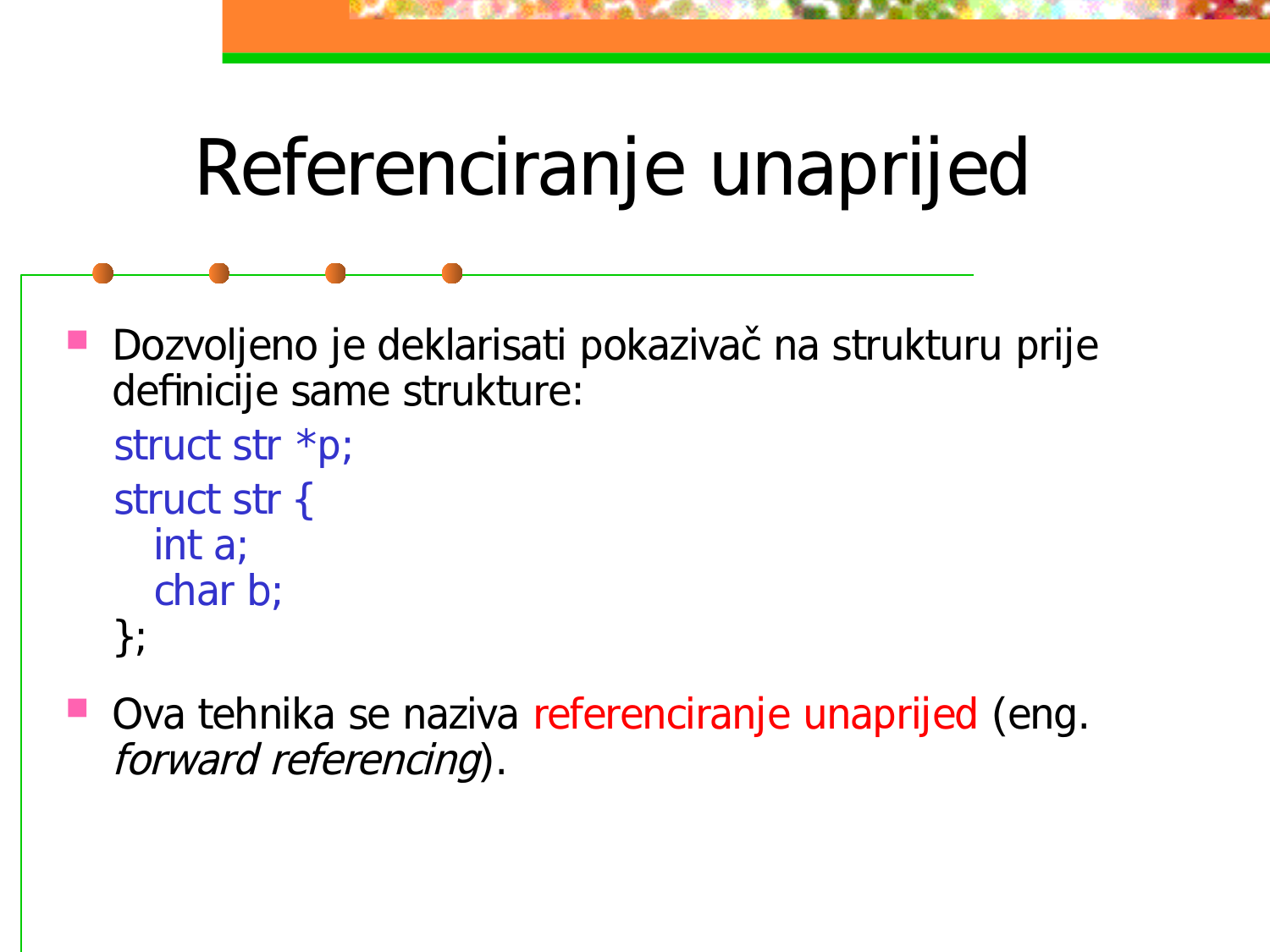

# Referenciranje unaprijed
Dozvoljeno je deklarisati pokazivač na strukturu prije definicije same strukture:
struct str *p;
struct str {
   int a;
   char b;
};
Ova tehnika se naziva referenciranje unaprijed (eng. forward referencing).